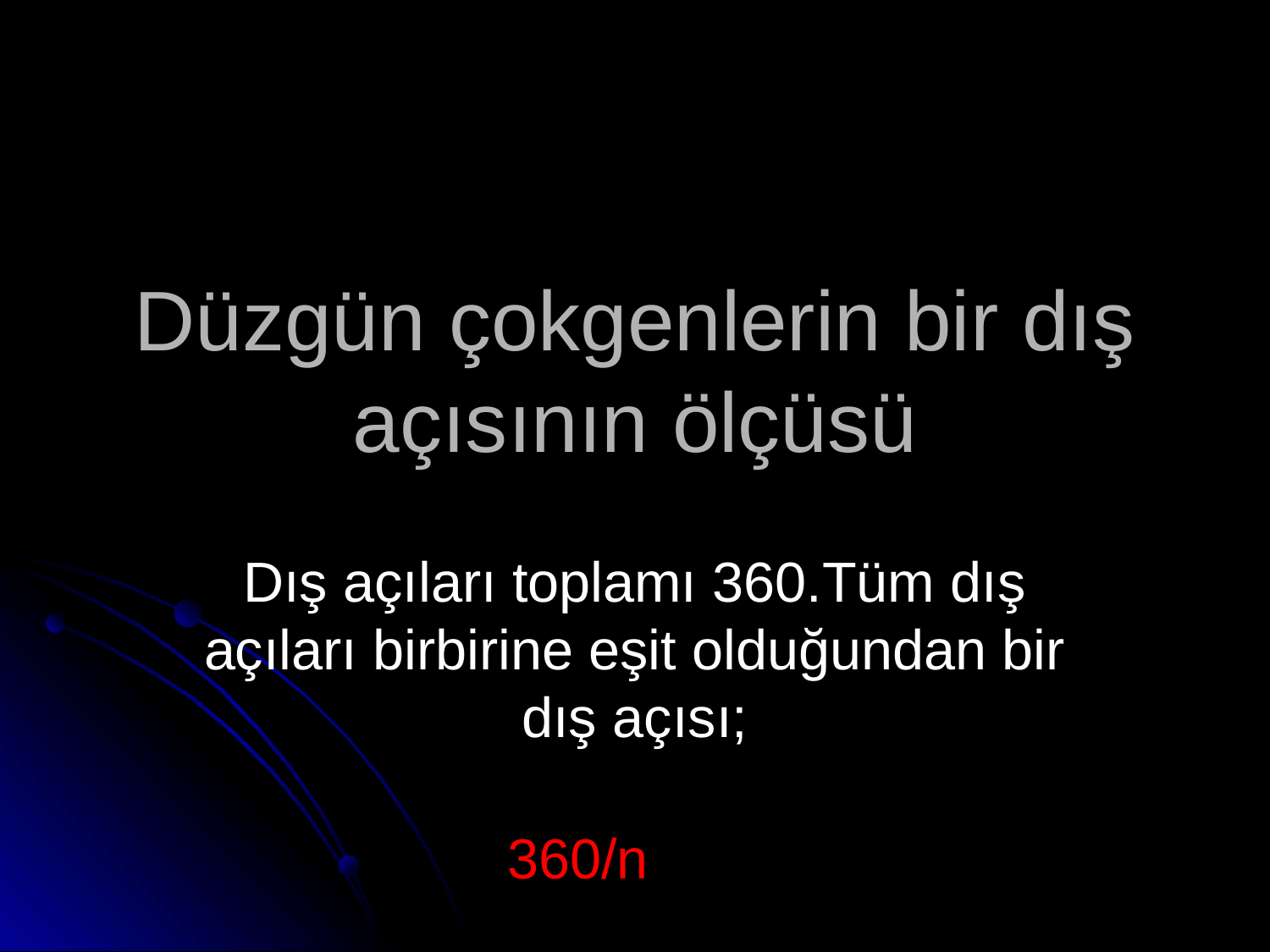

# Düzgün çokgenlerin bir dış açısının ölçüsü
Dış açıları toplamı 360.Tüm dış açıları birbirine eşit olduğundan bir dış açısı;
360/n